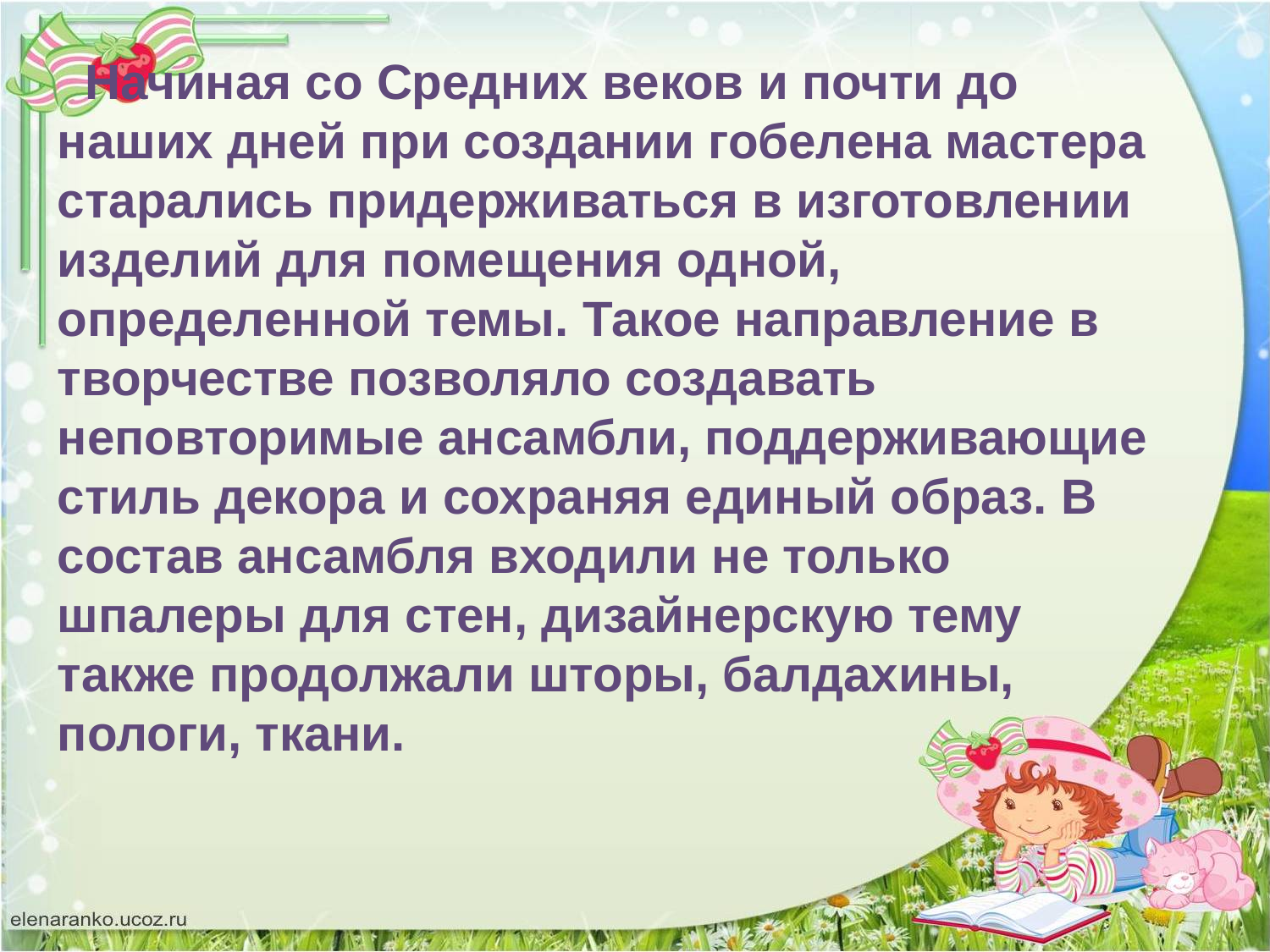

Начиная со Средних веков и почти до наших дней при создании гобелена мастера старались придерживаться в изготовлении изделий для помещения одной, определенной темы. Такое направление в творчестве позволяло создавать неповторимые ансамбли, поддерживающие стиль декора и сохраняя единый образ. В состав ансамбля входили не только шпалеры для стен, дизайнерскую тему также продолжали шторы, балдахины, пологи, ткани.